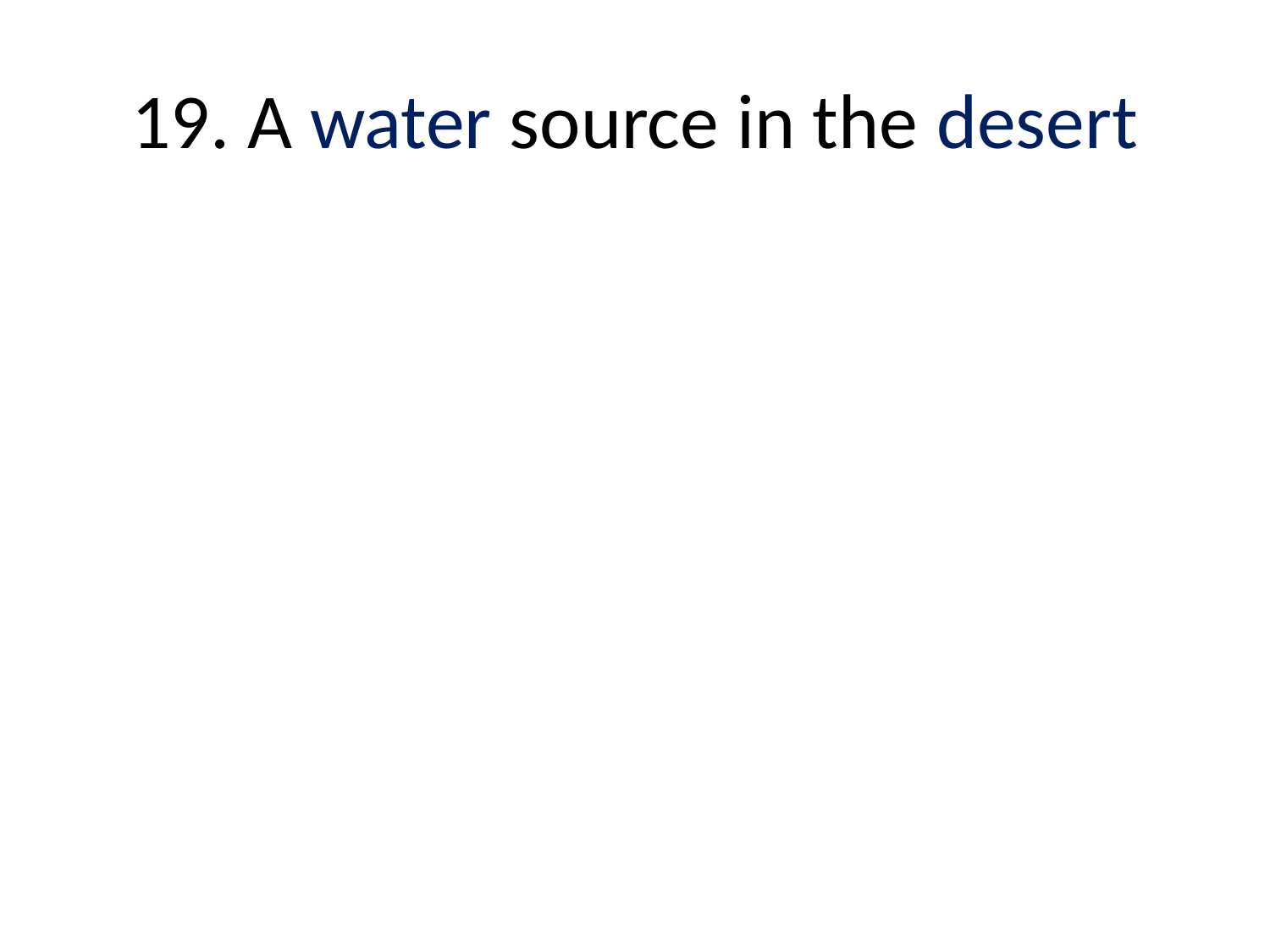

# 19. A water source in the desert